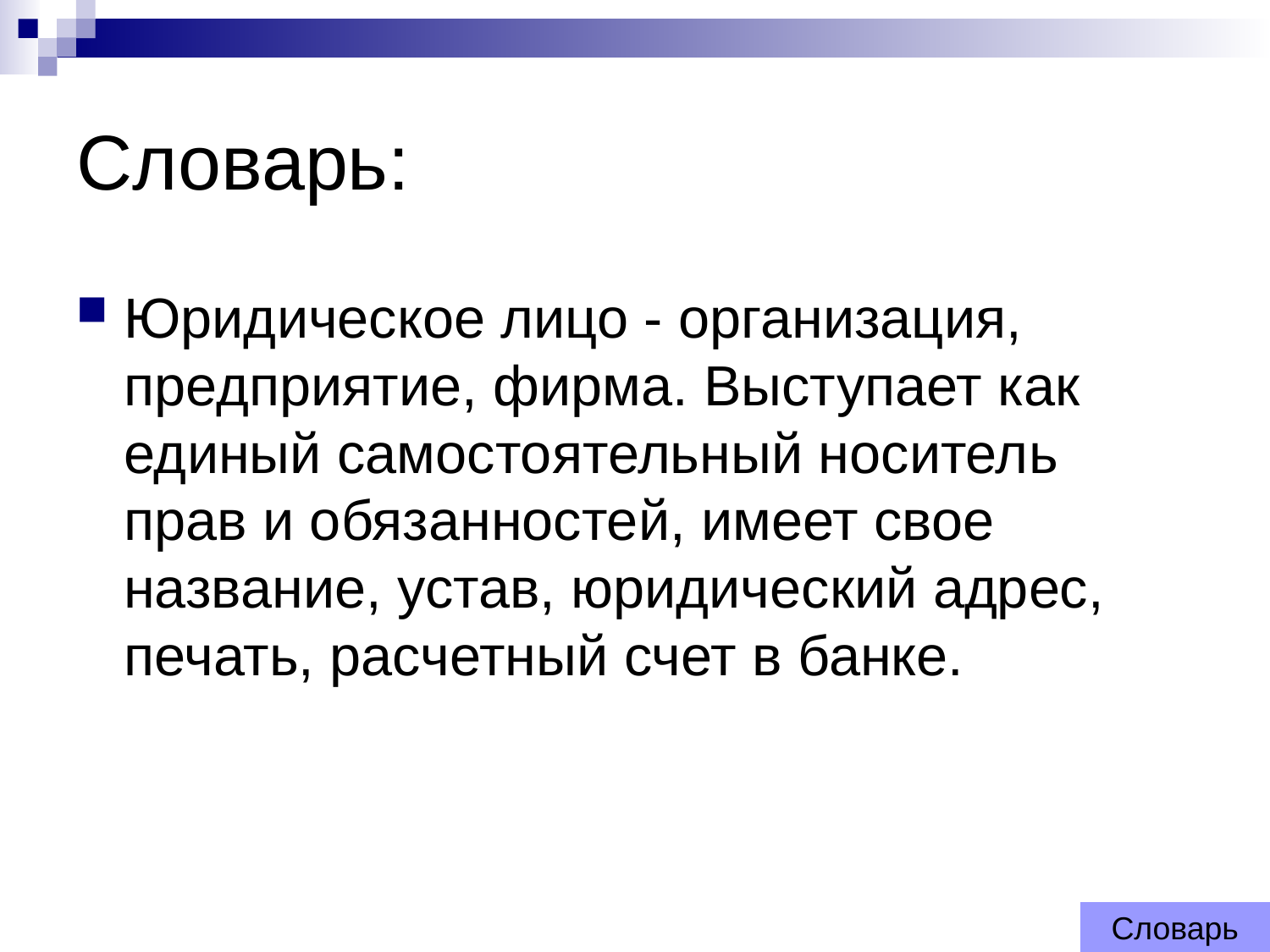

# Словарь:
Юридическое лицо - организация, предприятие, фирма. Выступает как единый самостоятельный носитель прав и обязанностей, имеет свое название, устав, юридический адрес, печать, расчетный счет в банке.
Словарь